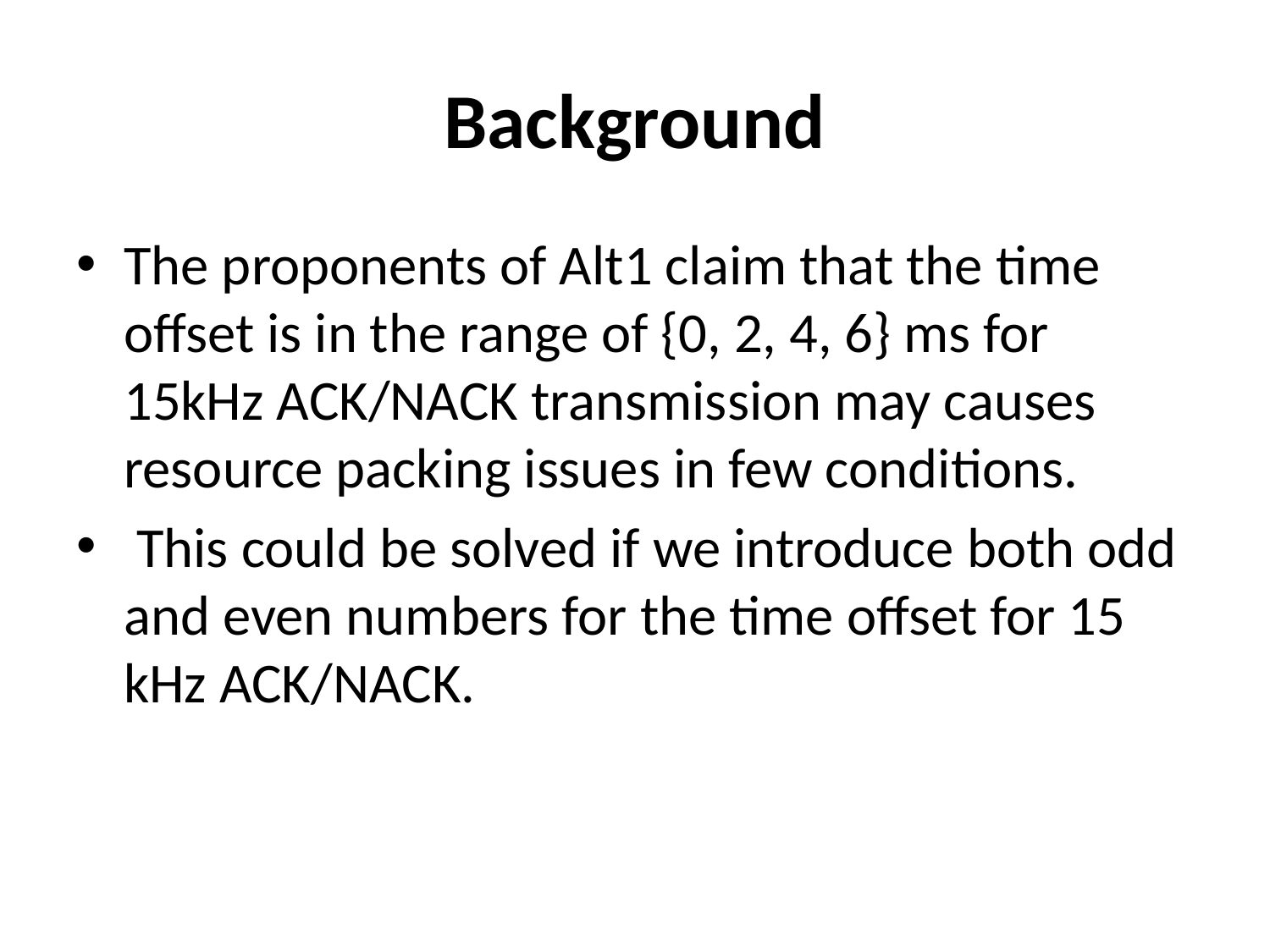

# Background
The proponents of Alt1 claim that the time offset is in the range of {0, 2, 4, 6} ms for 15kHz ACK/NACK transmission may causes resource packing issues in few conditions.
 This could be solved if we introduce both odd and even numbers for the time offset for 15 kHz ACK/NACK.